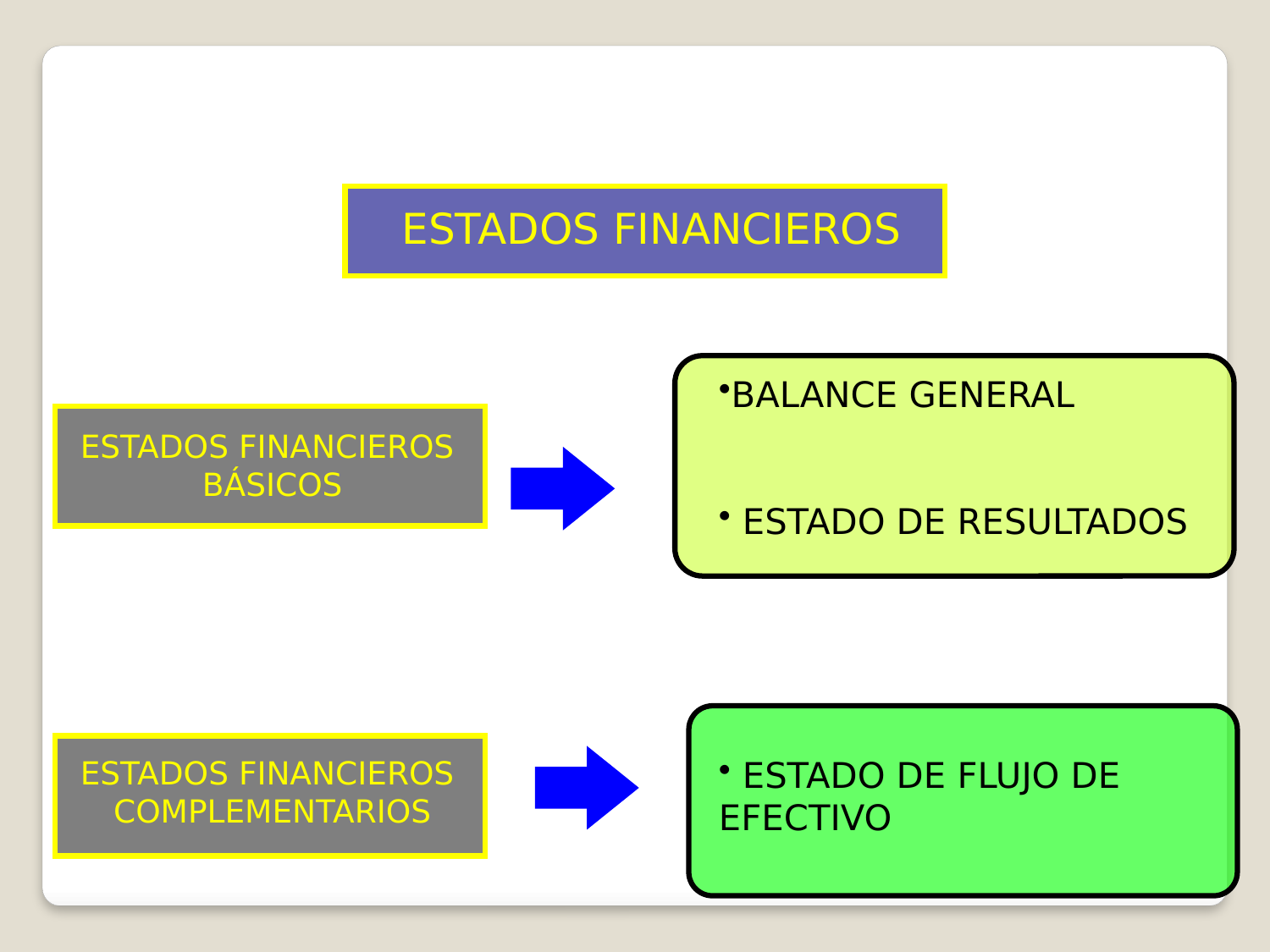

ESTADOS FINANCIEROS

BALANCE GENERAL
 ESTADO DE RESULTADOS

 ESTADO DE FLUJO DE EFECTIVO

ESTADOS FINANCIEROS
BÁSICOS

ESTADOS FINANCIEROS
COMPLEMENTARIOS